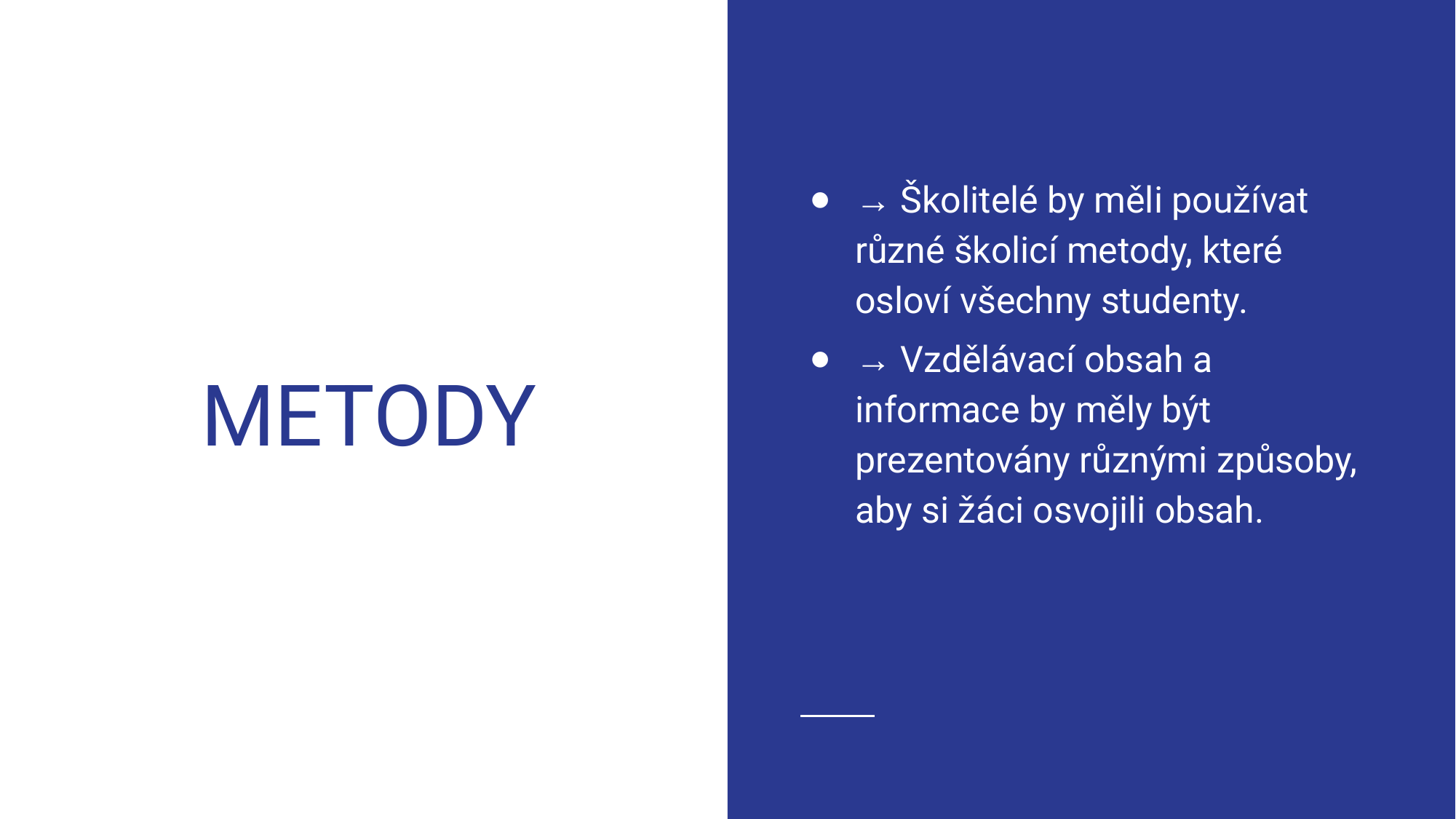

→ Školitelé by měli používat různé školicí metody, které osloví všechny studenty.
→ Vzdělávací obsah a informace by měly být prezentovány různými způsoby, aby si žáci osvojili obsah.

# METODY